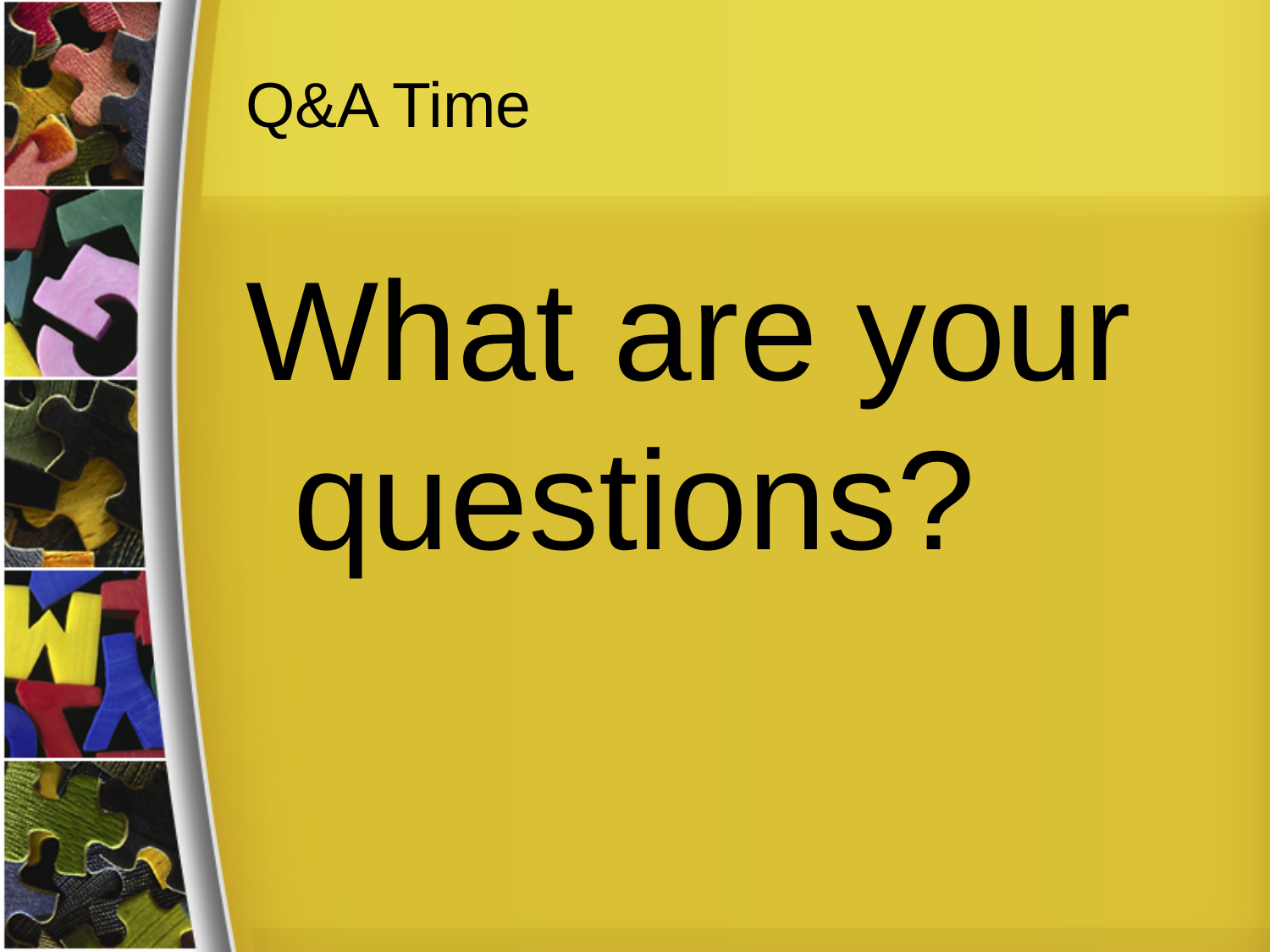

# Q&A Time
What are your questions?